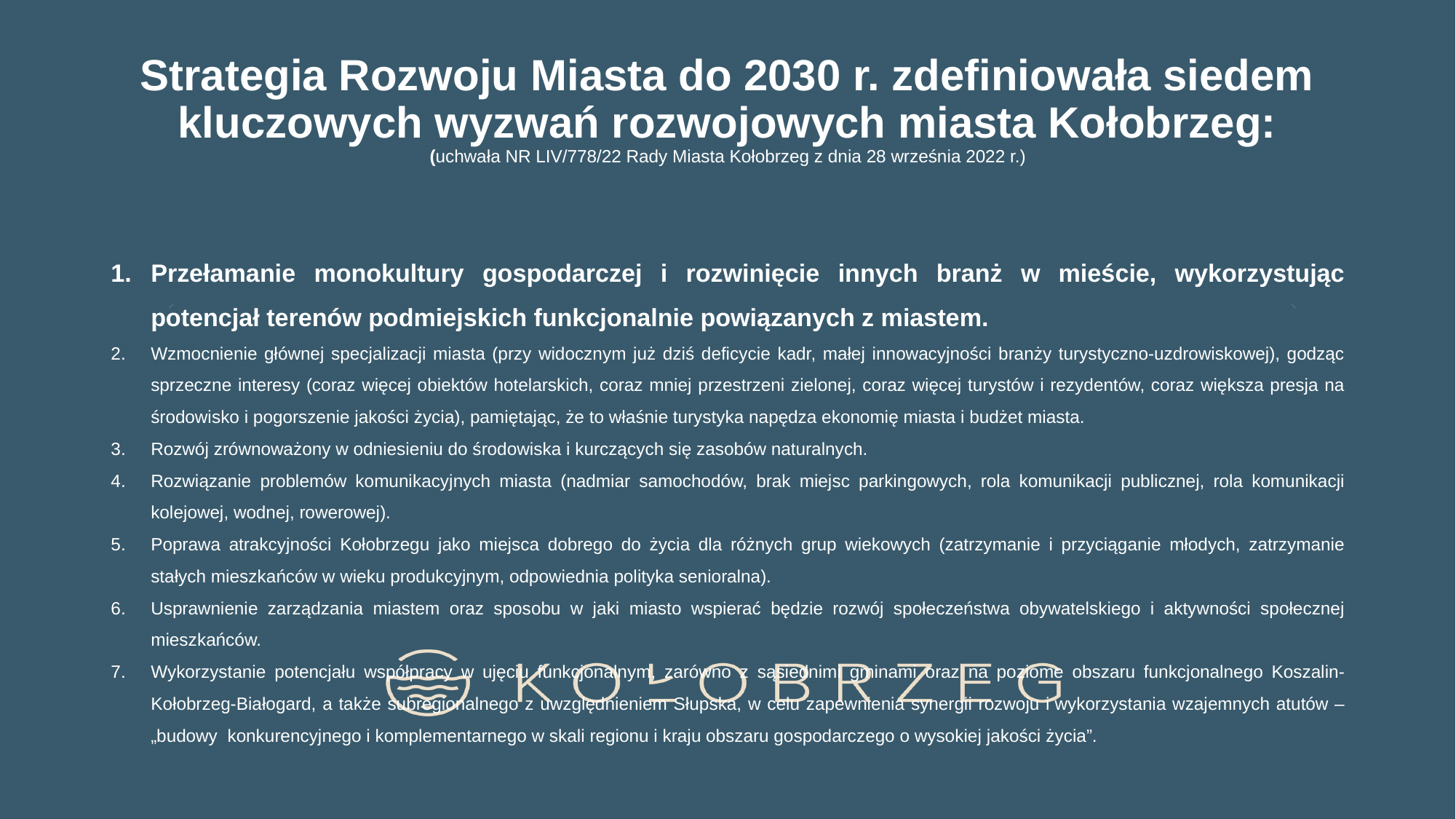

# Strategia Rozwoju Miasta do 2030 r. zdefiniowała siedem kluczowych wyzwań rozwojowych miasta Kołobrzeg: (uchwała NR LIV/778/22 Rady Miasta Kołobrzeg z dnia 28 września 2022 r.)
Przełamanie monokultury gospodarczej i rozwinięcie innych branż w mieście, wykorzystując potencjał terenów podmiejskich funkcjonalnie powiązanych z miastem.
Wzmocnienie głównej specjalizacji miasta (przy widocznym już dziś deficycie kadr, małej innowacyjności branży turystyczno-uzdrowiskowej), godząc sprzeczne interesy (coraz więcej obiektów hotelarskich, coraz mniej przestrzeni zielonej, coraz więcej turystów i rezydentów, coraz większa presja na środowisko i pogorszenie jakości życia), pamiętając, że to właśnie turystyka napędza ekonomię miasta i budżet miasta.
Rozwój zrównoważony w odniesieniu do środowiska i kurczących się zasobów naturalnych.
Rozwiązanie problemów komunikacyjnych miasta (nadmiar samochodów, brak miejsc parkingowych, rola komunikacji publicznej, rola komunikacji kolejowej, wodnej, rowerowej).
Poprawa atrakcyjności Kołobrzegu jako miejsca dobrego do życia dla różnych grup wiekowych (zatrzymanie i przyciąganie młodych, zatrzymanie stałych mieszkańców w wieku produkcyjnym, odpowiednia polityka senioralna).
Usprawnienie zarządzania miastem oraz sposobu w jaki miasto wspierać będzie rozwój społeczeństwa obywatelskiego i aktywności społecznej mieszkańców.
Wykorzystanie potencjału współpracy w ujęciu funkcjonalnym, zarówno z sąsiednimi gminami oraz na poziome obszaru funkcjonalnego Koszalin-Kołobrzeg-Białogard, a także subregionalnego z uwzględnieniem Słupska, w celu zapewnienia synergii rozwoju i wykorzystania wzajemnych atutów – „budowy  konkurencyjnego i komplementarnego w skali regionu i kraju obszaru gospodarczego o wysokiej jakości życia”.